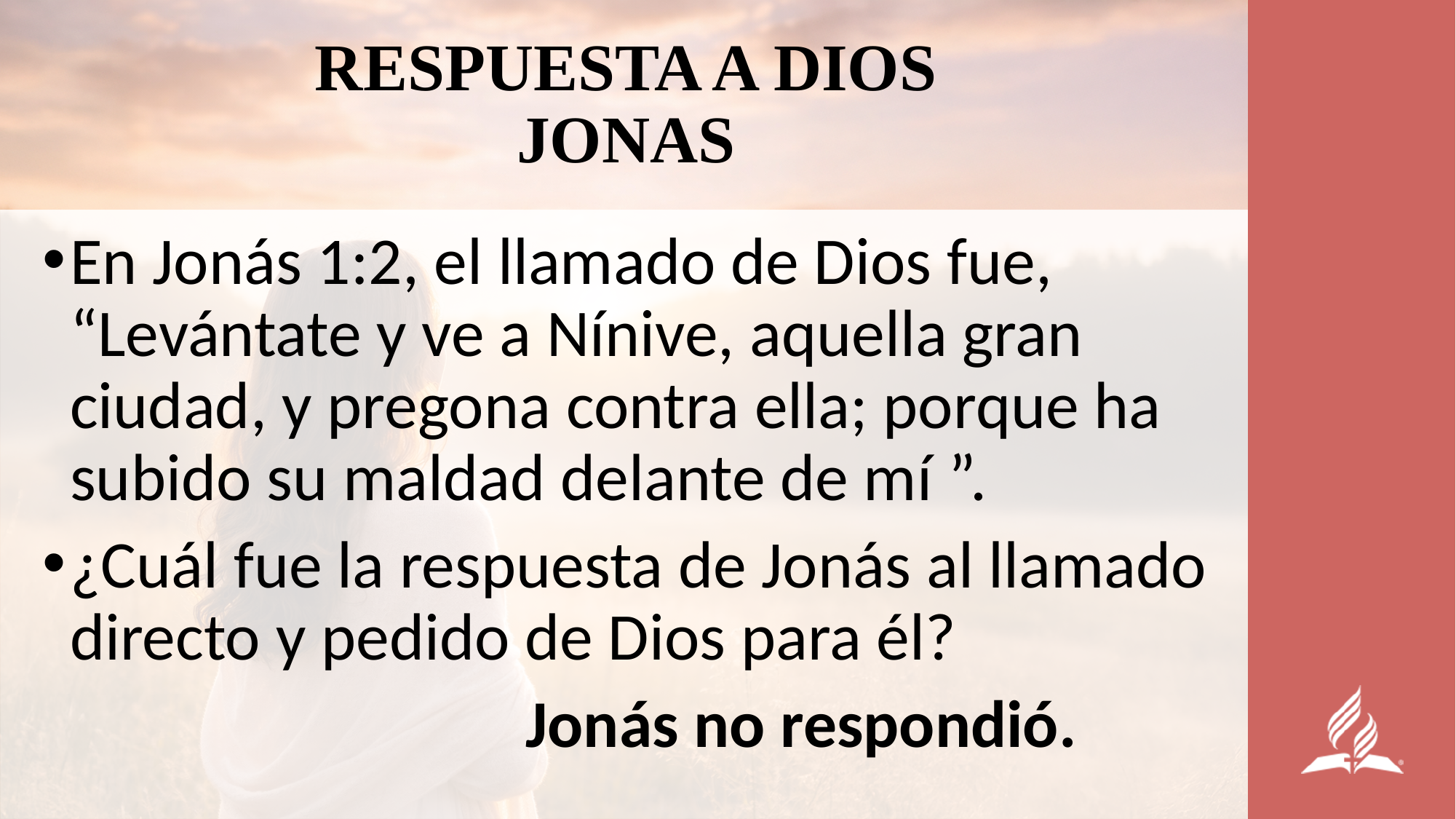

# RESPUESTA A DIOS JONAS
En Jonás 1:2, el llamado de Dios fue, “Levántate y ve a Nínive, aquella gran ciudad, y pregona contra ella; porque ha subido su maldad delante de mí ”.
¿Cuál fue la respuesta de Jonás al llamado directo y pedido de Dios para él?
                                Jonás no respondió.